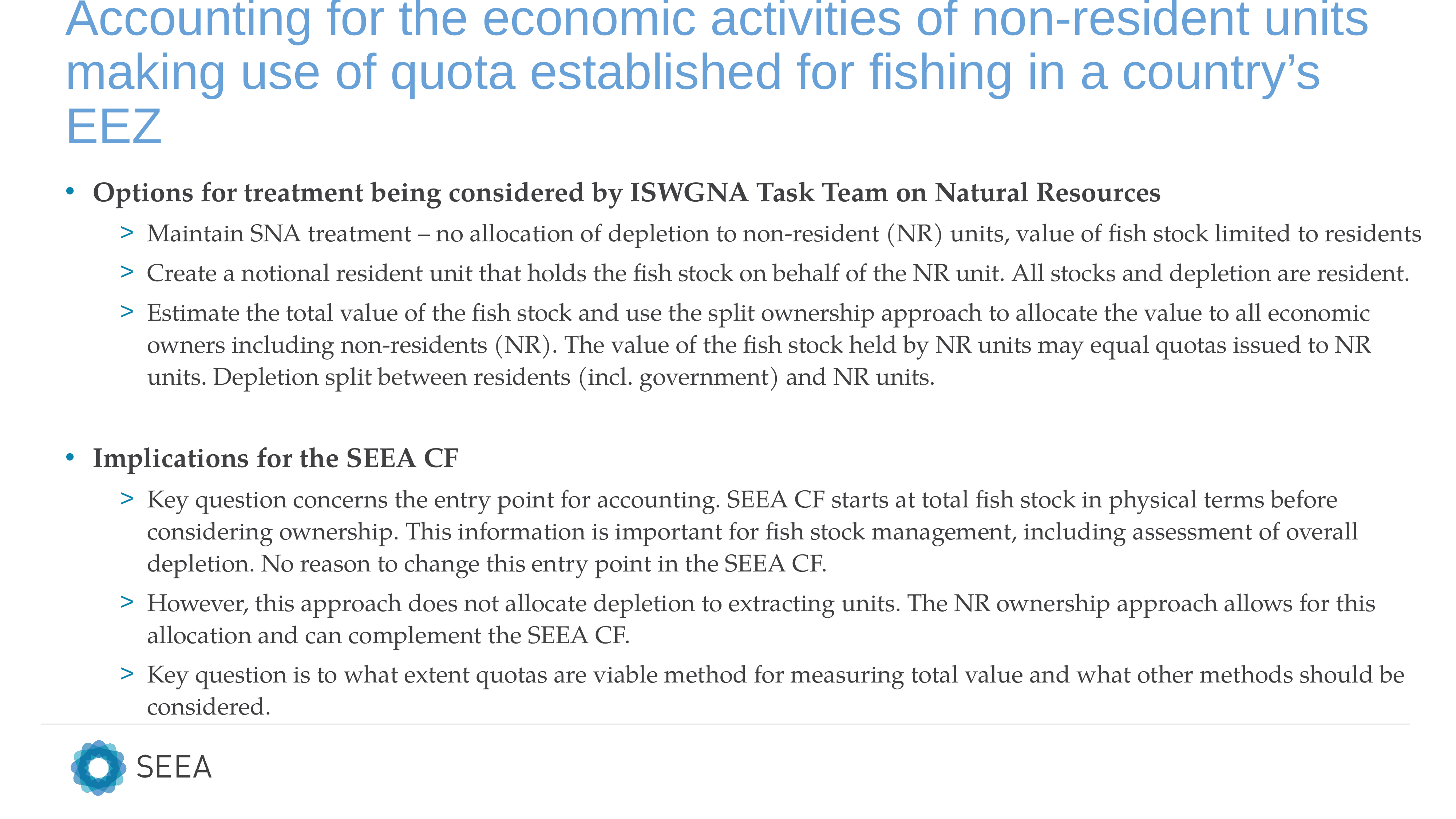

# Accounting for the economic activities of non-resident units making use of quota established for fishing in a country’s EEZ
Options for treatment being considered by ISWGNA Task Team on Natural Resources
Maintain SNA treatment – no allocation of depletion to non-resident (NR) units, value of fish stock limited to residents
Create a notional resident unit that holds the fish stock on behalf of the NR unit. All stocks and depletion are resident.
Estimate the total value of the fish stock and use the split ownership approach to allocate the value to all economic owners including non-residents (NR). The value of the fish stock held by NR units may equal quotas issued to NR units. Depletion split between residents (incl. government) and NR units.
Implications for the SEEA CF
Key question concerns the entry point for accounting. SEEA CF starts at total fish stock in physical terms before considering ownership. This information is important for fish stock management, including assessment of overall depletion. No reason to change this entry point in the SEEA CF.
However, this approach does not allocate depletion to extracting units. The NR ownership approach allows for this allocation and can complement the SEEA CF.
Key question is to what extent quotas are viable method for measuring total value and what other methods should be considered.